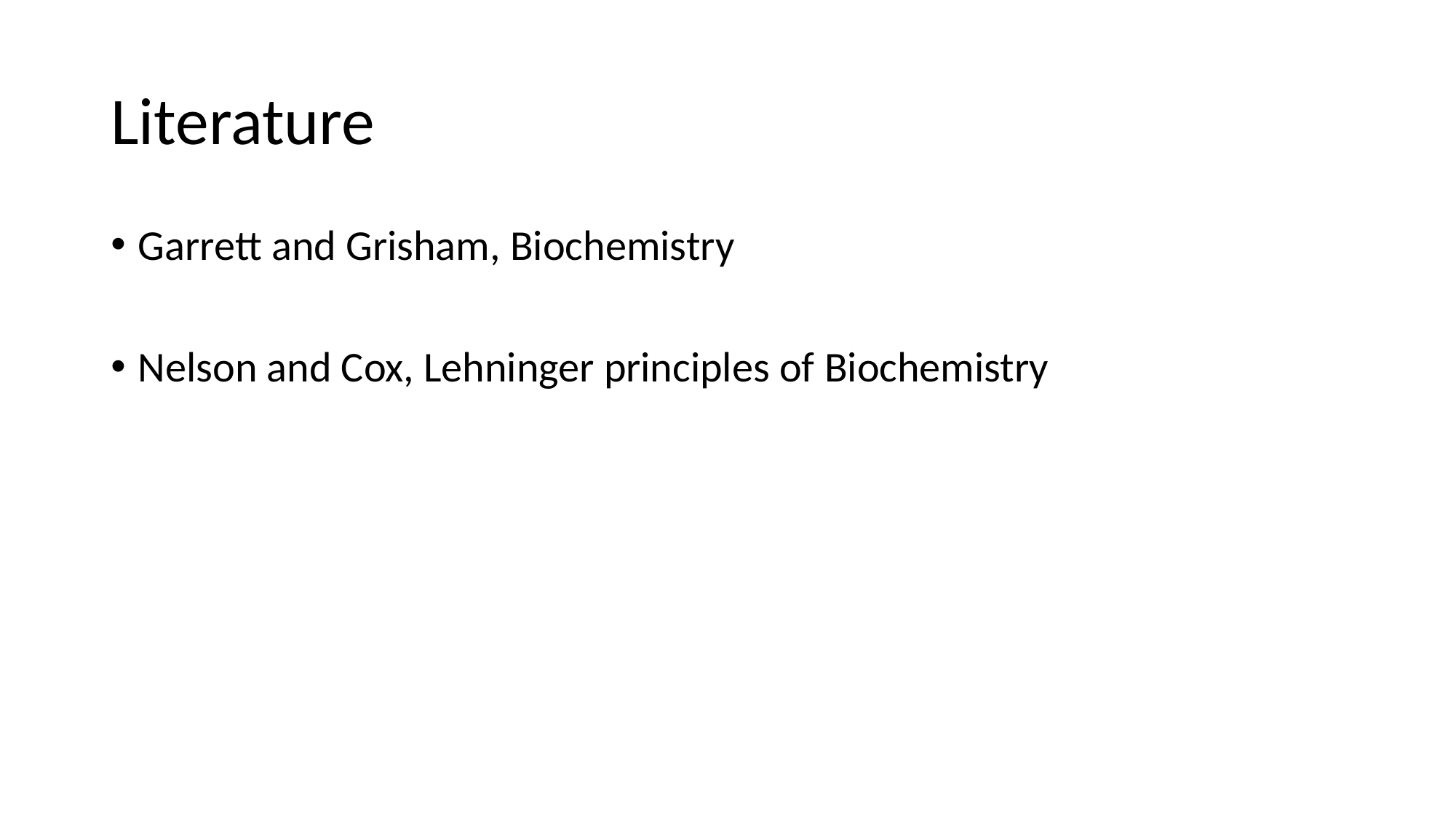

# Literature
Garrett and Grisham, Biochemistry

Nelson and Cox, Lehninger principles of Biochemistry